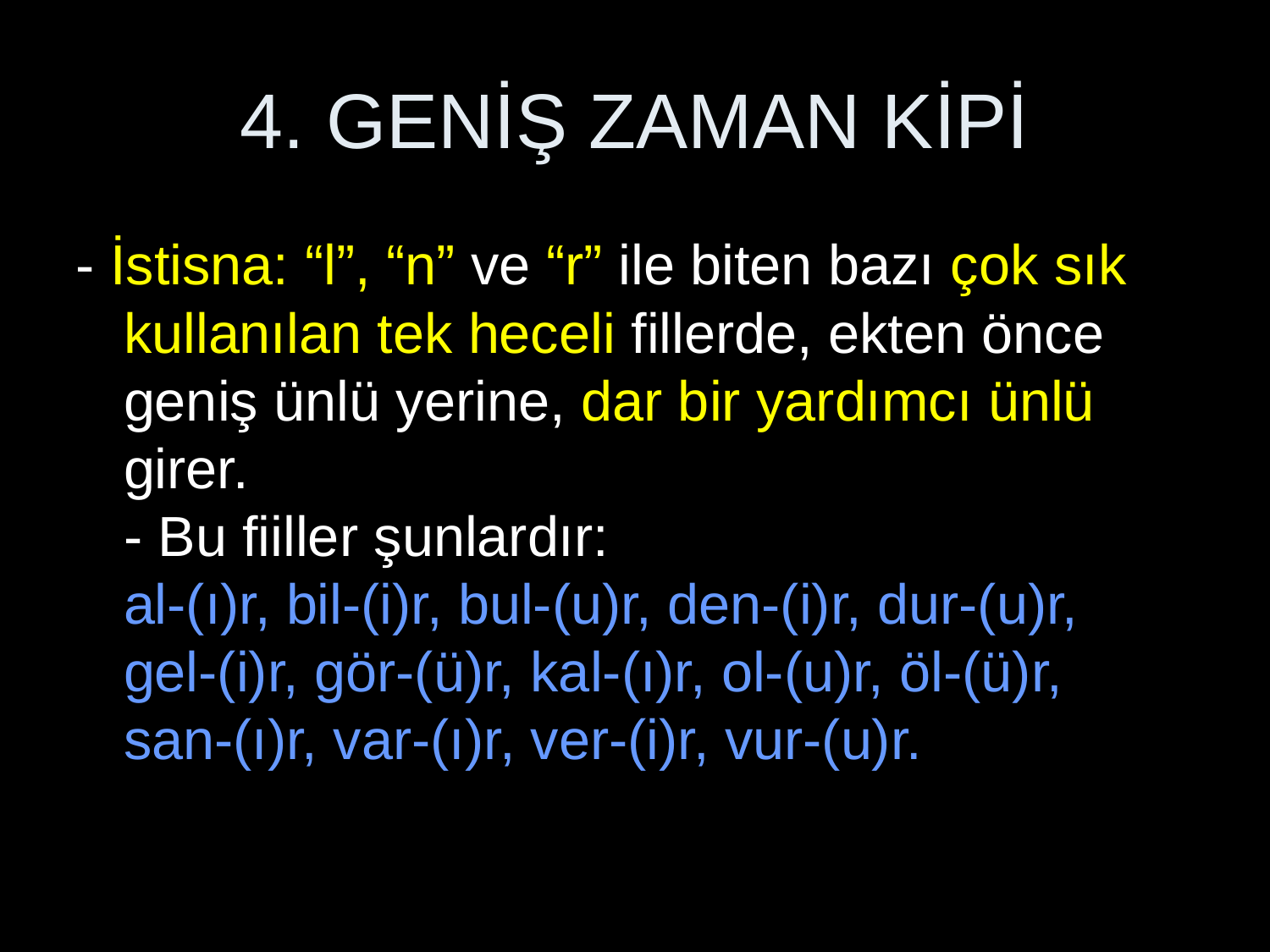

# 4. GENİŞ ZAMAN KİPİ
- İstisna: “l”, “n” ve “r” ile biten bazı çok sık kullanılan tek heceli fillerde, ekten önce geniş ünlü yerine, dar bir yardımcı ünlü girer.
- Bu fiiller şunlardır:
al-(ı)r, bil-(i)r, bul-(u)r, den-(i)r, dur-(u)r,
gel-(i)r, gör-(ü)r, kal-(ı)r, ol-(u)r, öl-(ü)r,
san-(ı)r, var-(ı)r, ver-(i)r, vur-(u)r.